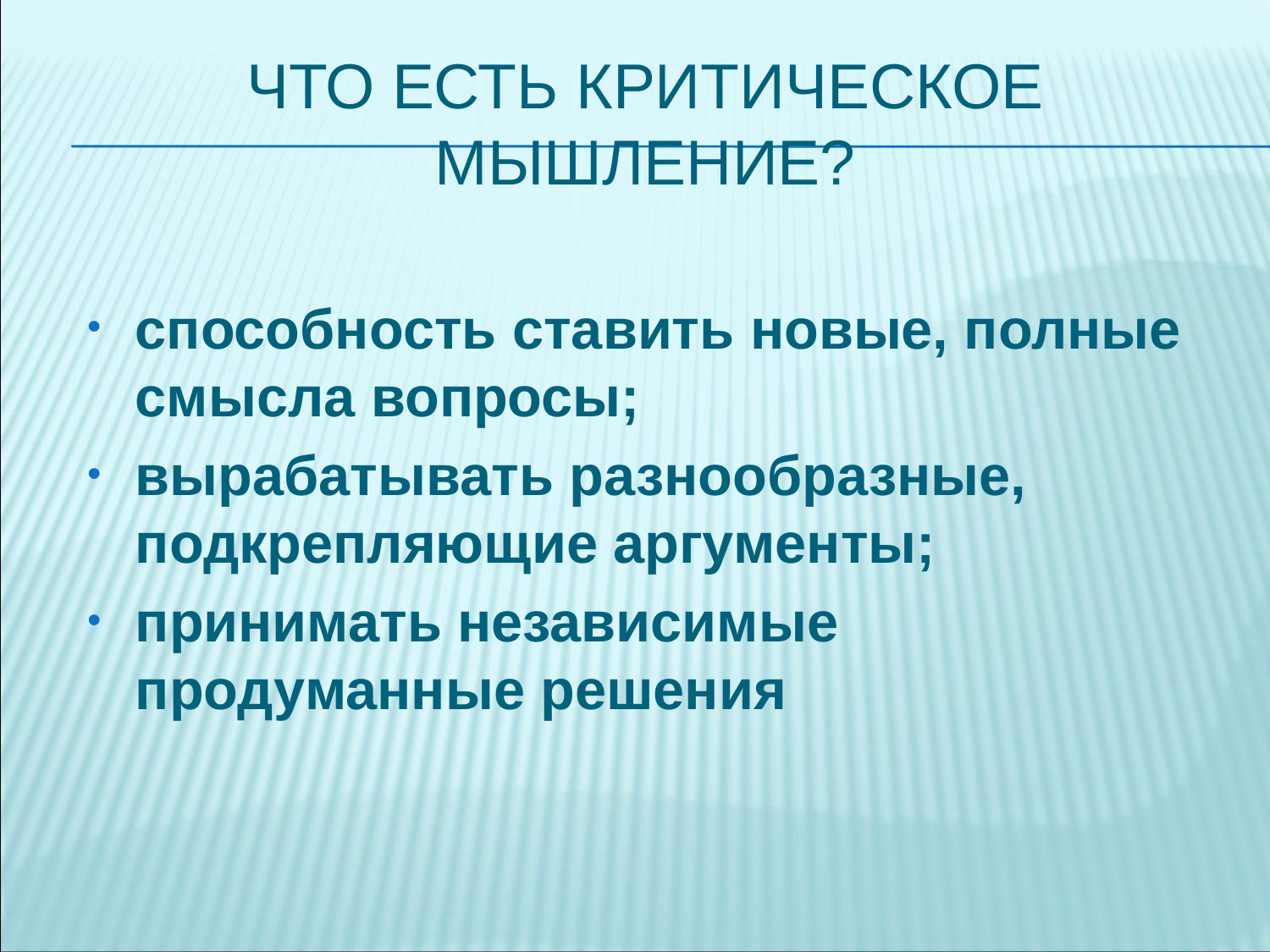

# Что есть критическое мышление?
способность ставить новые, полные смысла вопросы;
вырабатывать разнообразные, подкрепляющие аргументы;
принимать независимые продуманные решения